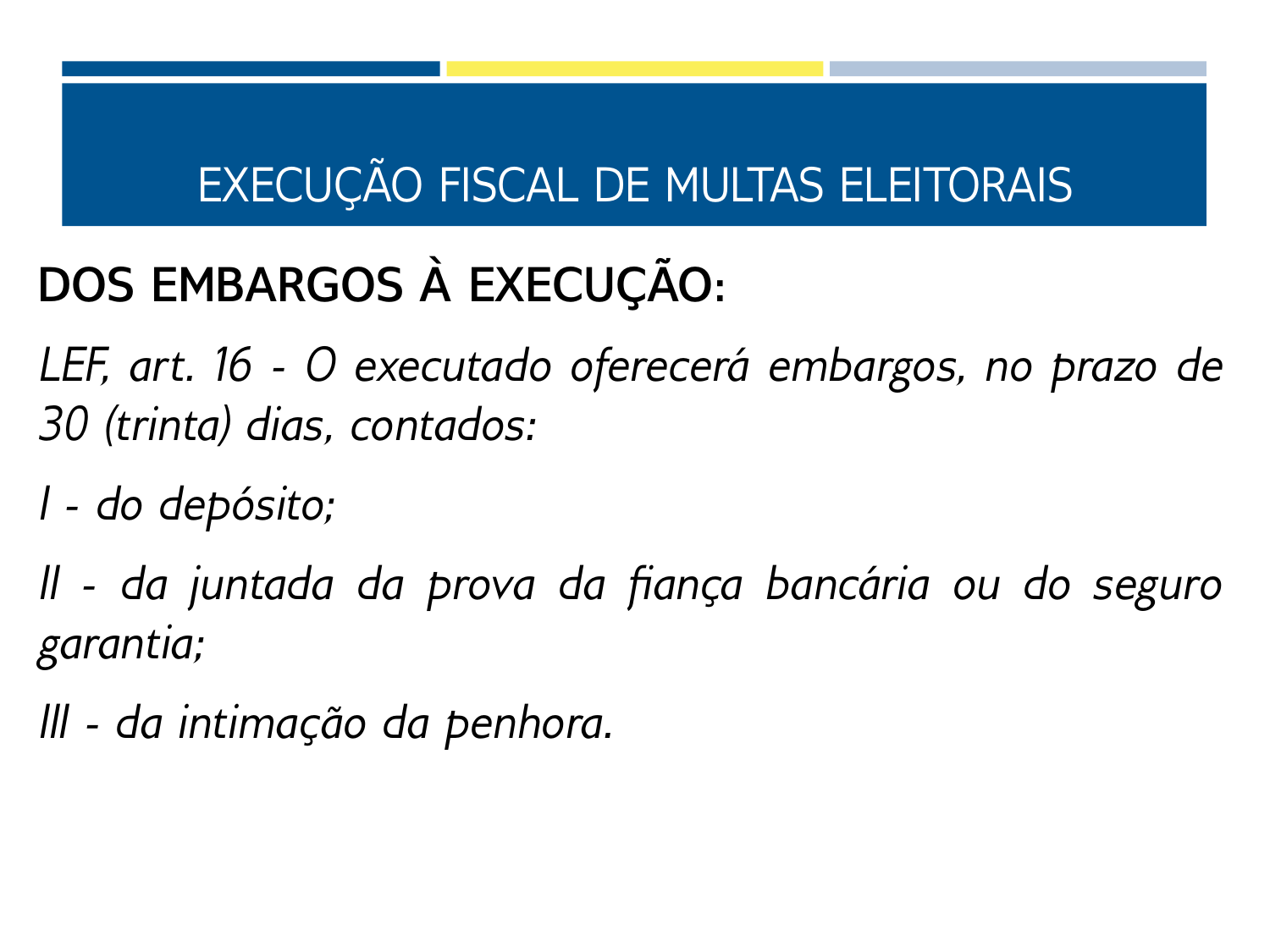

# EXECUÇÃO FISCAL DE MULTAS ELEITORAIS
DOS EMBARGOS À EXECUÇÃO:
LEF, art. 16 - O executado oferecerá embargos, no prazo de 30 (trinta) dias, contados:
I - do depósito;
II - da juntada da prova da fiança bancária ou do seguro garantia;
III - da intimação da penhora.